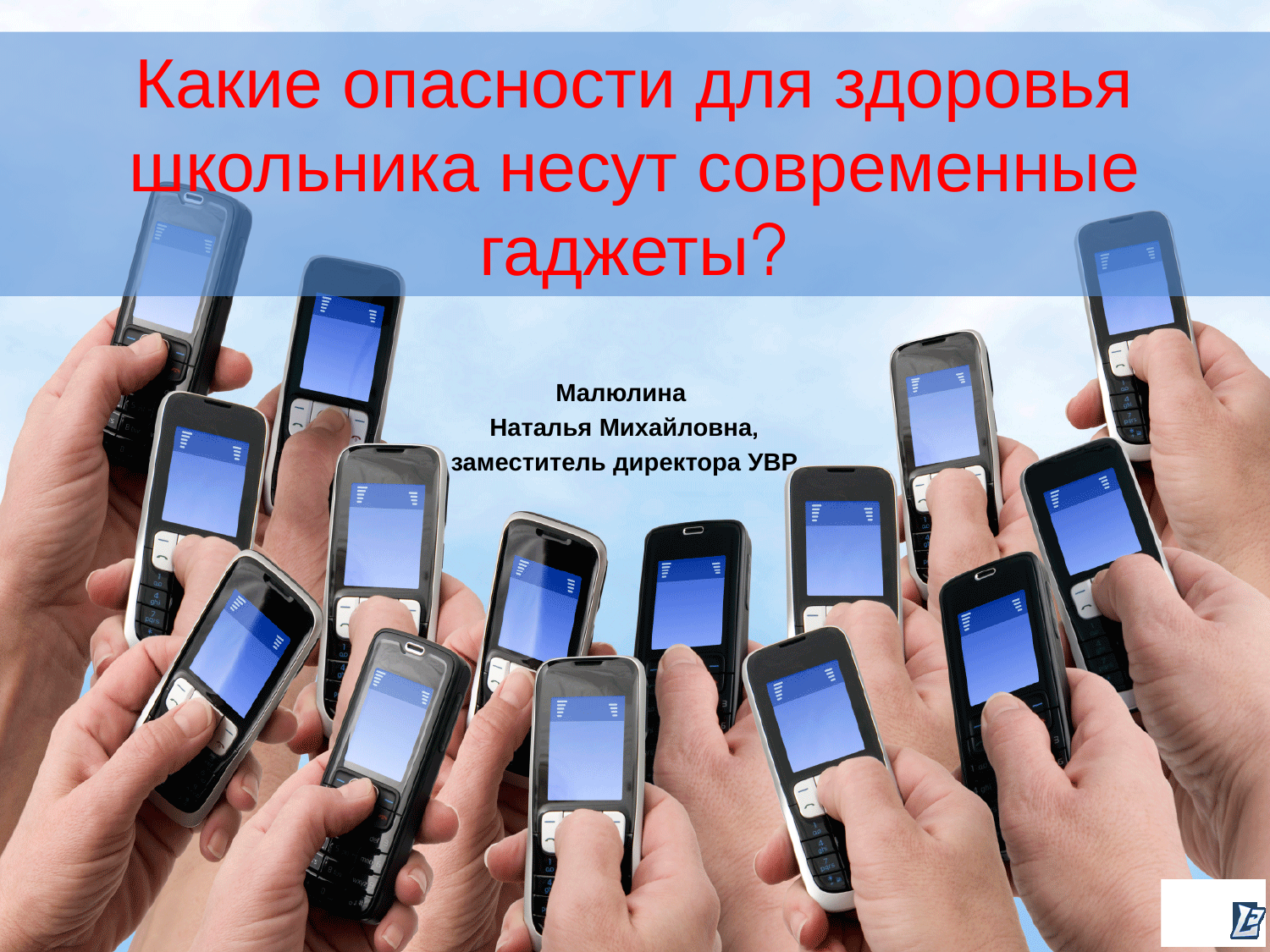

# Какие опасности для здоровья школьника несут современные гаджеты?
Малюлина
Наталья Михайловна,
заместитель директора УВР